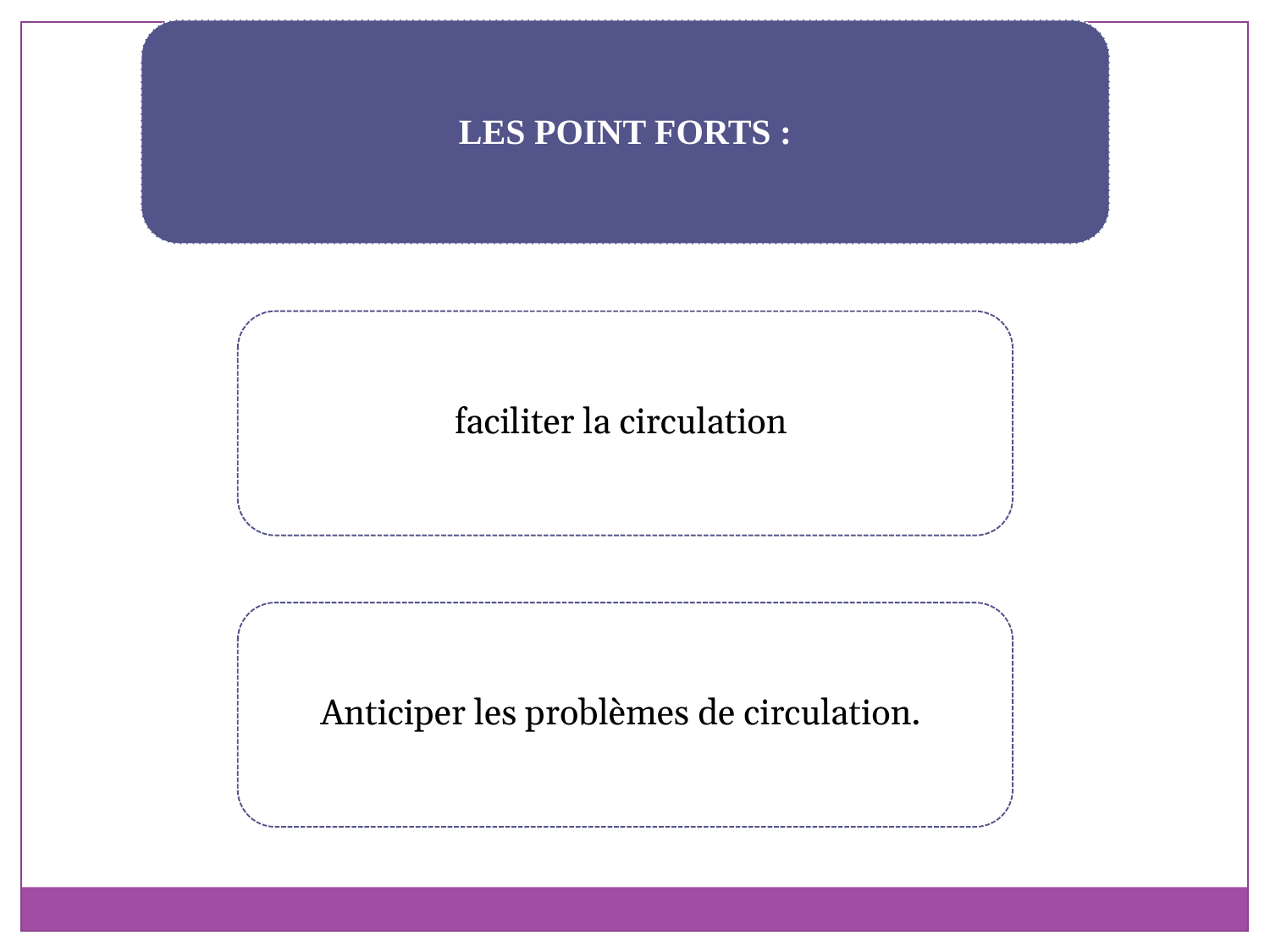

LES POINT FORTS :
faciliter la circulation
Anticiper les problèmes de circulation.